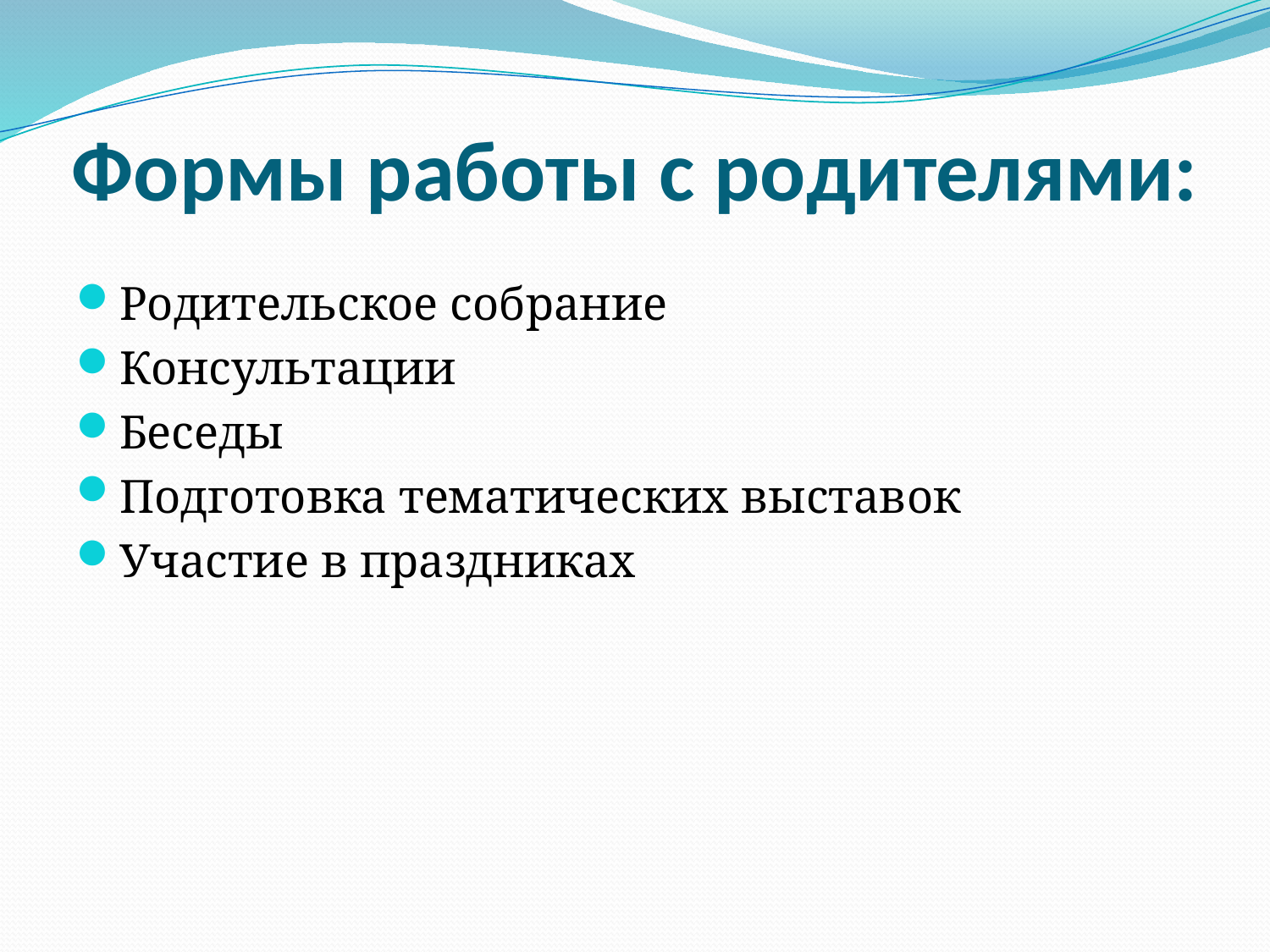

# Формы работы с родителями:
Родительское собрание
Консультации
Беседы
Подготовка тематических выставок
Участие в праздниках